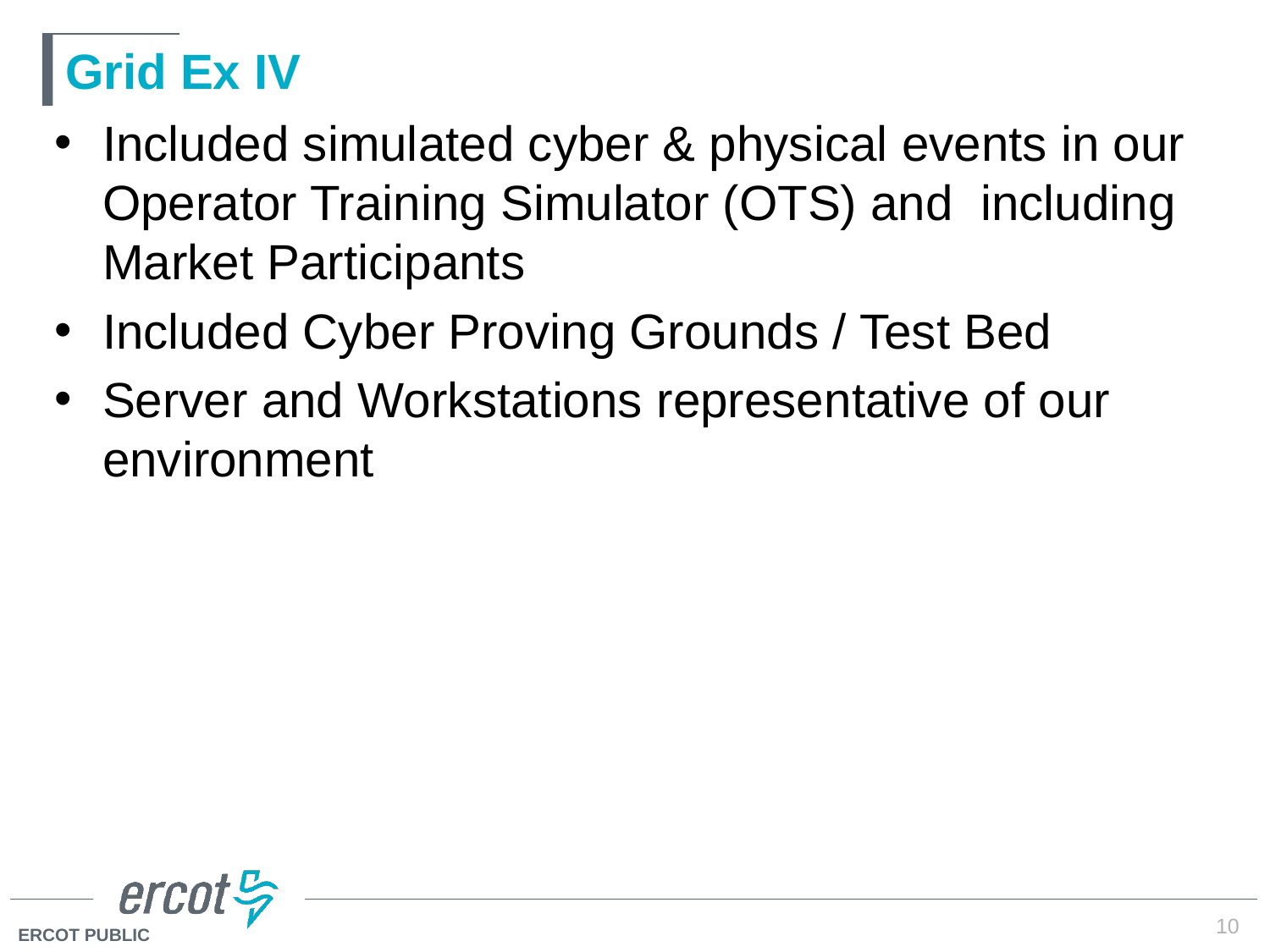

# Grid Ex IV
Included simulated cyber & physical events in our Operator Training Simulator (OTS) and  including Market Participants
Included Cyber Proving Grounds / Test Bed
Server and Workstations representative of our environment

10